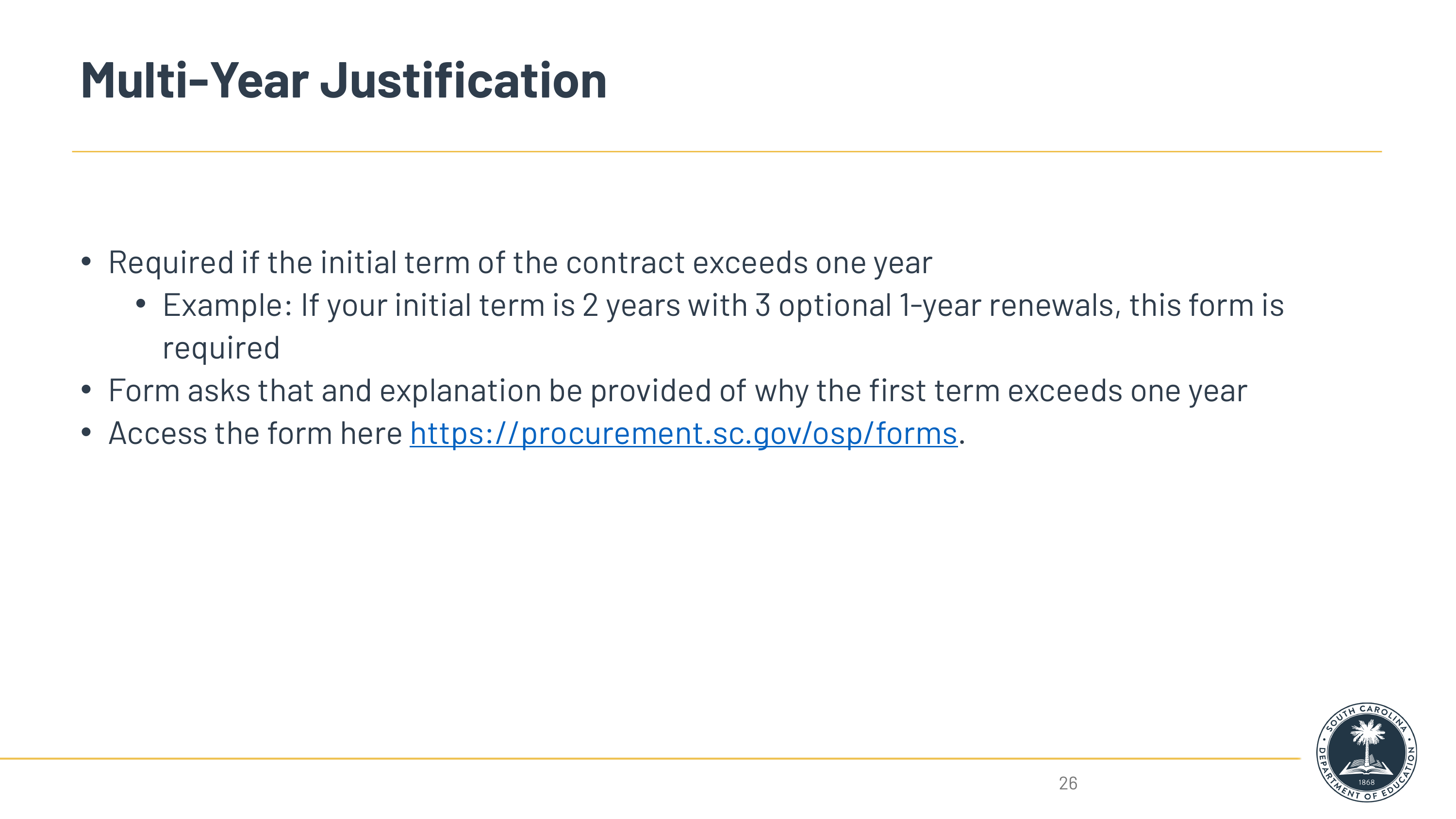

# Multi-Year Justification
Required if the initial term of the contract exceeds one year
Example: If your initial term is 2 years with 3 optional 1-year renewals, this form is required
Form asks that and explanation be provided of why the first term exceeds one year
Access the form here https://procurement.sc.gov/osp/forms.
26